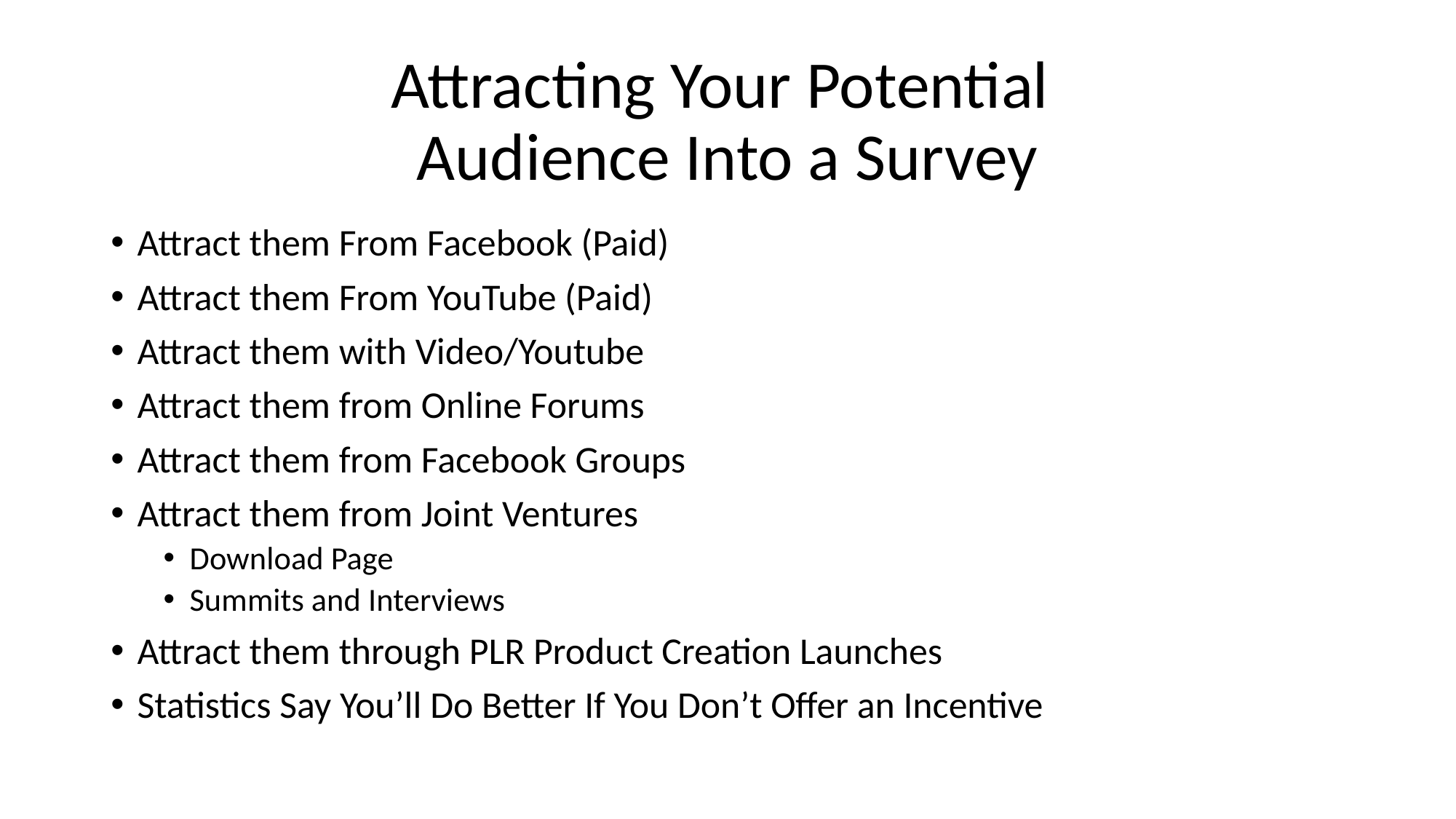

# Attracting Your Potential Audience Into a Survey
Attract them From Facebook (Paid)
Attract them From YouTube (Paid)
Attract them with Video/Youtube
Attract them from Online Forums
Attract them from Facebook Groups
Attract them from Joint Ventures
Download Page
Summits and Interviews
Attract them through PLR Product Creation Launches
Statistics Say You’ll Do Better If You Don’t Offer an Incentive